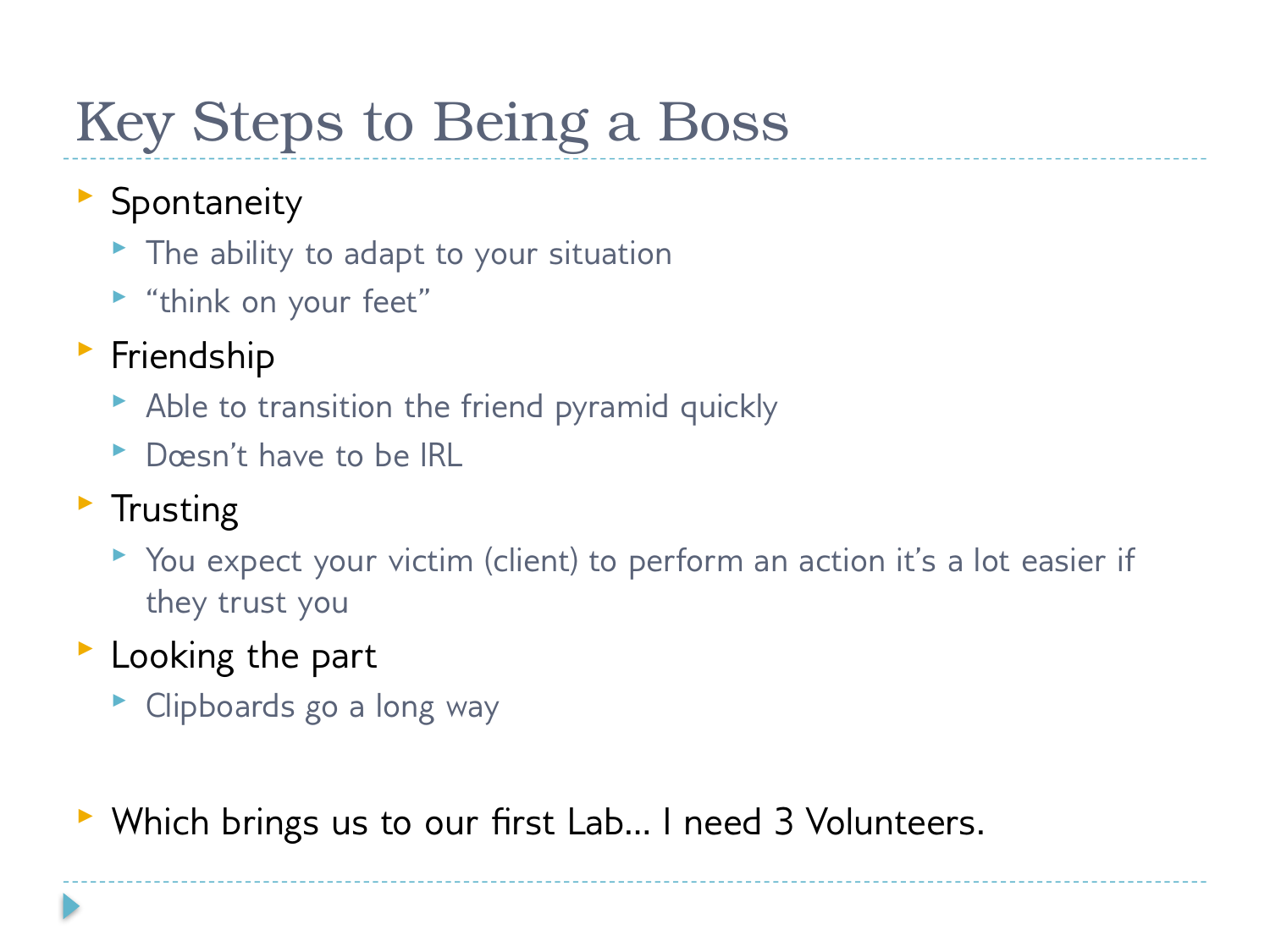

# Key Steps to Being a Boss
Spontaneity
The ability to adapt to your situation
“think on your feet”
Friendship
Able to transition the friend pyramid quickly
Doesn’t have to be IRL
Trusting
You expect your victim (client) to perform an action it’s a lot easier if they trust you
Looking the part
Clipboards go a long way

Which brings us to our first Lab… I need 3 Volunteers.